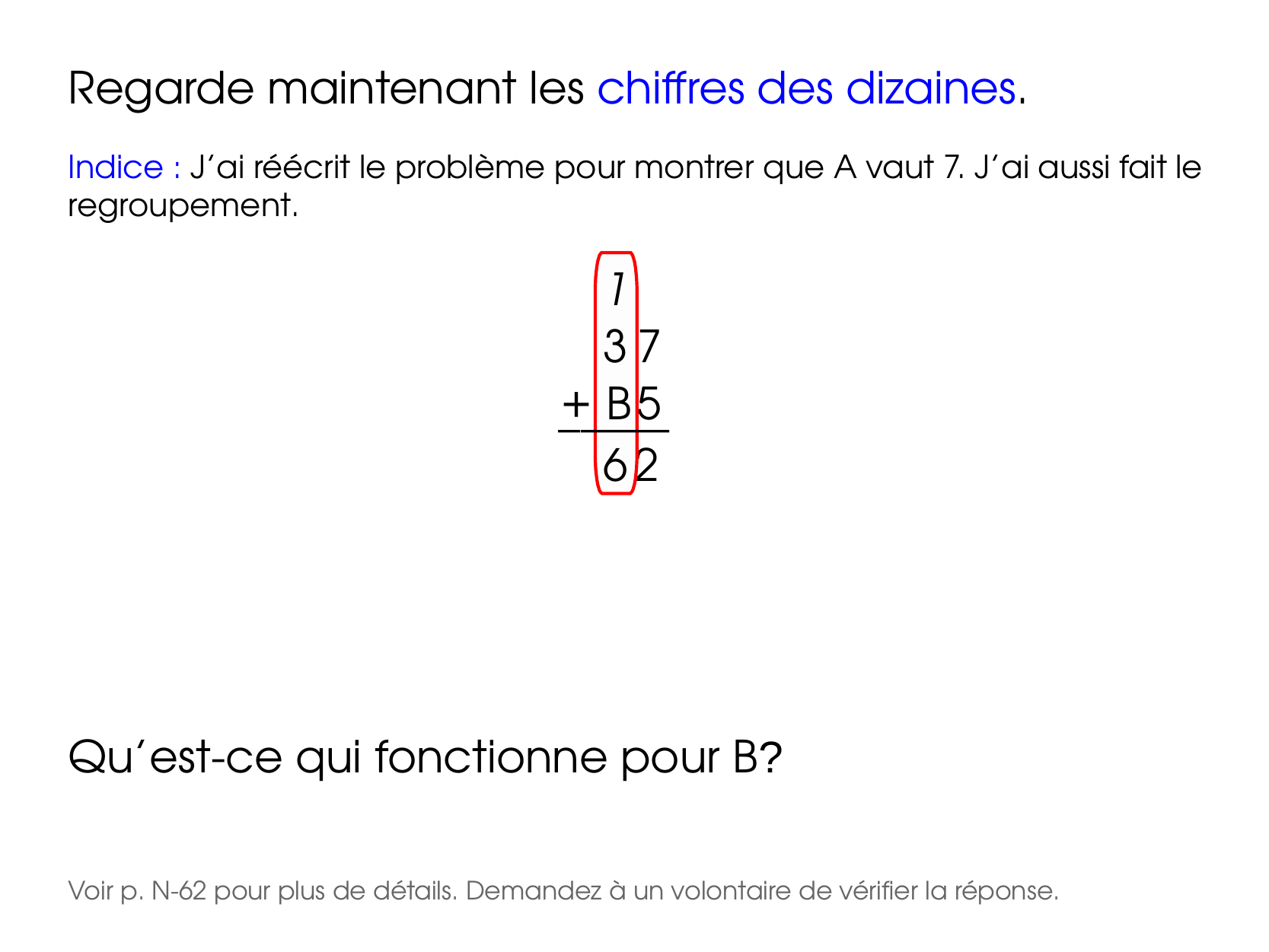

Regarde maintenant les chiffres des dizaines.
Indice : J’ai réécrit le problème pour montrer que A vaut 7. J’ai aussi fait le regroupement.

1
+
_____
3    7​
B 5
6 2
Qu’est-ce qui fonctionne pour B?
Voir p. N-62 pour plus de détails. Demandez à un volontaire de vérifier la réponse.